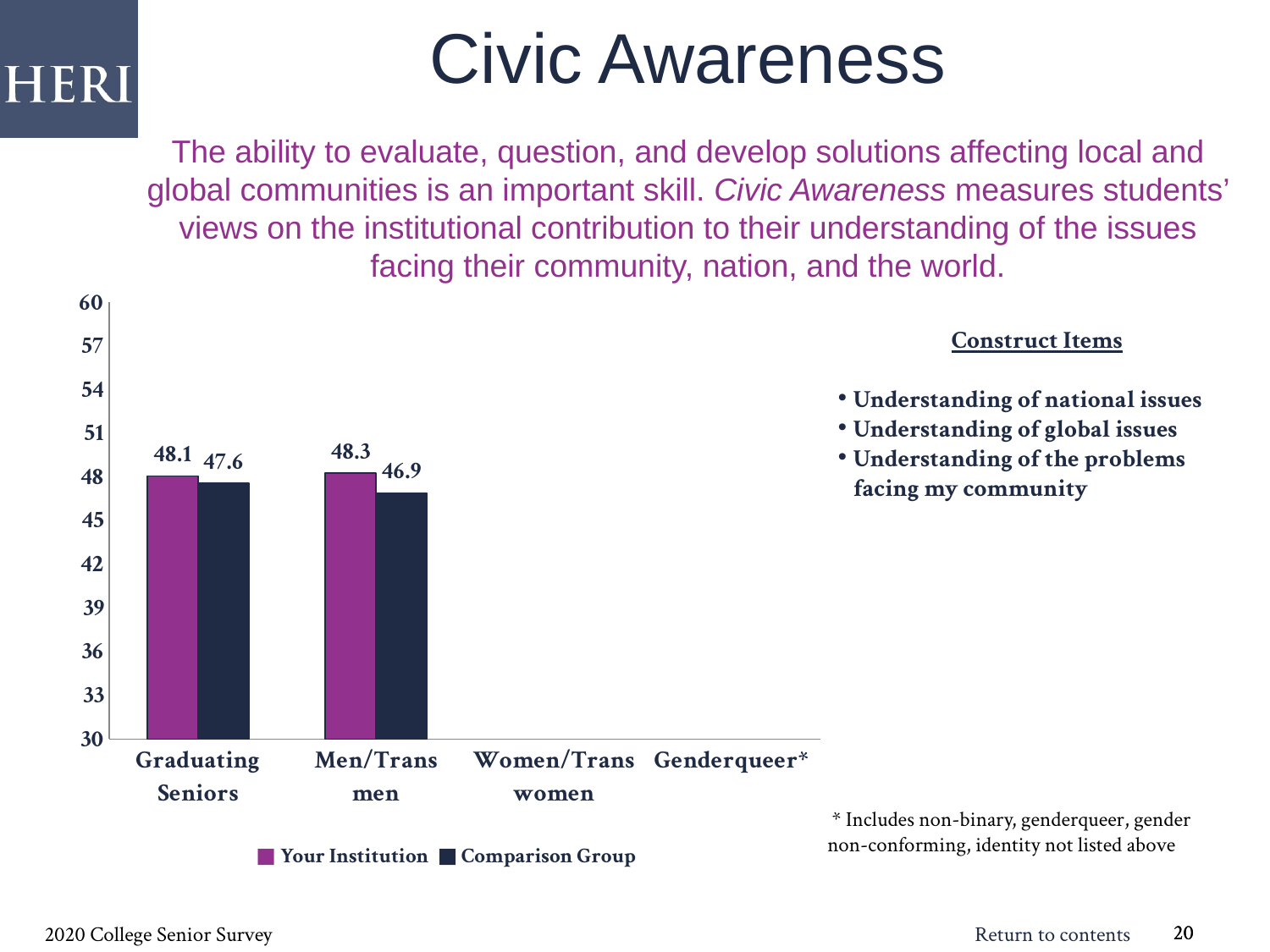

# Civic Awareness The ability to evaluate, question, and develop solutions affecting local and global communities is an important skill. Civic Awareness measures students’ views on the institutional contribution to their understanding of the issues facing their community, nation, and the world.

### Chart

| Category | Institution | Comparison |
|---|---|---|
| Graduating Seniors | 48.08 | 47.57 |
| Men/Trans men | 48.27 | 46.92 |
| Women/Trans women | 0.0 | 0.0 |
| Genderqueer* | 0.0 | 0.0 |
Construct Items

Understanding of national issues
Understanding of global issues
Understanding of the problems facing my community
 * Includes non-binary, genderqueer, gender non-conforming, identity not listed above
■ Your Institution  ■ Comparison Group
2020 College Senior Survey
20
20